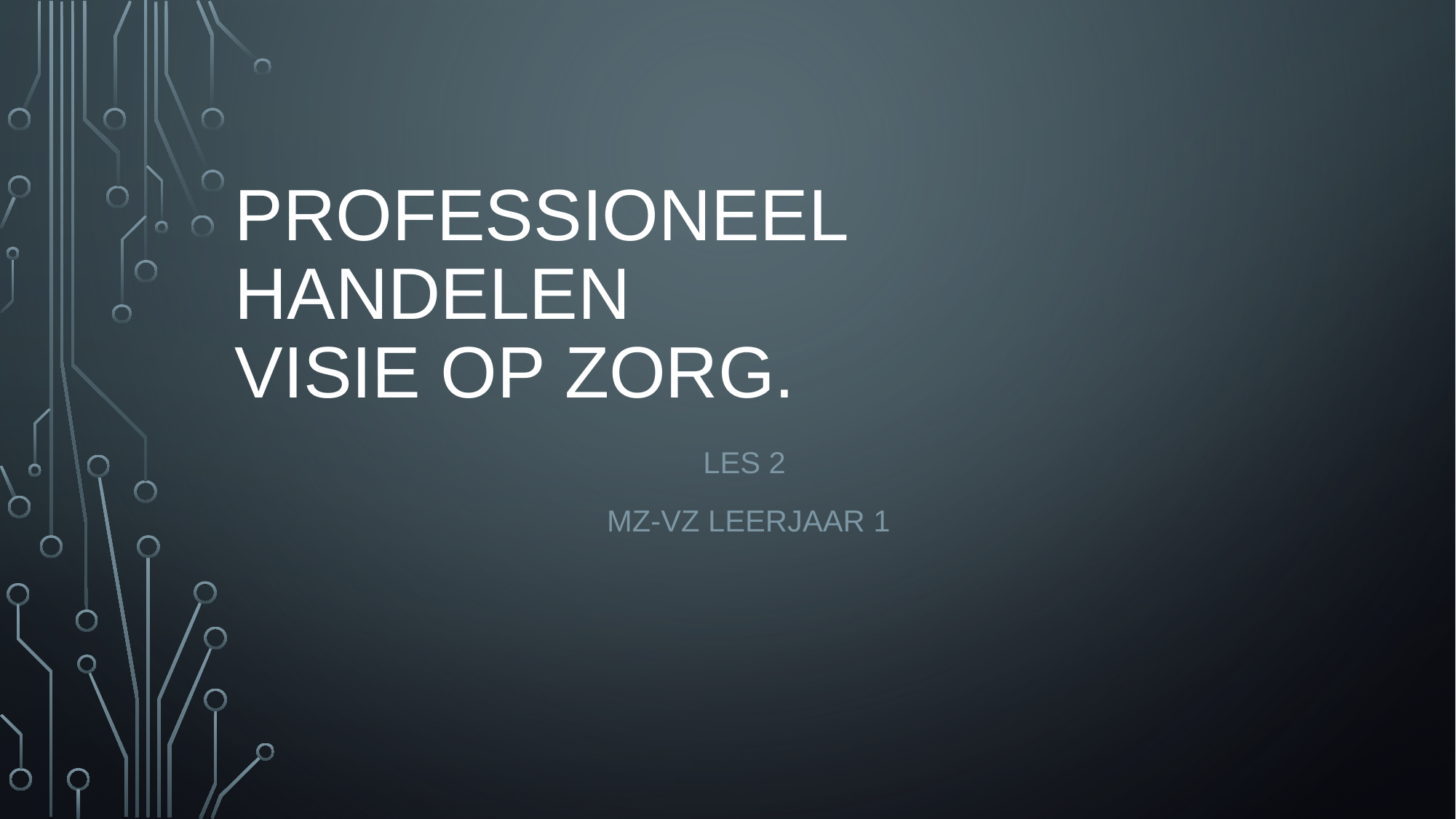

# Professioneel handelen Visie op zorg.
Les 2
MZ-vz leerjaar 1